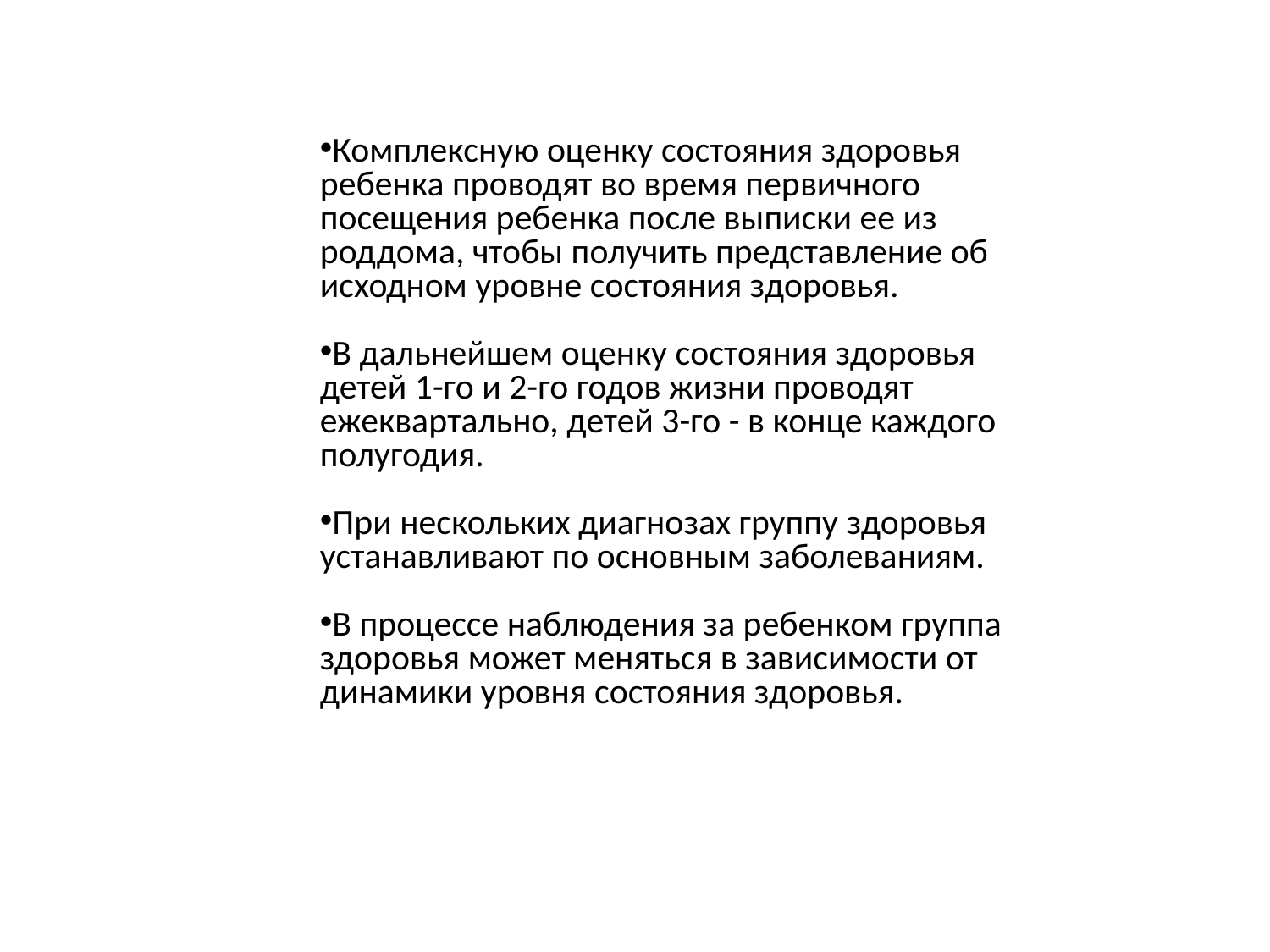

Комплексную оценку состояния здоровья ребенка проводят во время первичного посещения ребенка после выписки ее из роддома, чтобы получить представление об исходном уровне состояния здоровья.

В дальнейшем оценку состояния здоровья детей 1-го и 2-го годов жизни проводят ежеквартально, детей 3-го - в конце каждого полугодия.

При нескольких диагнозах группу здоровья устанавливают по основным заболеваниям.

В процессе наблюдения за ребенком группа здоровья может меняться в зависимости от динамики уровня состояния здоровья.